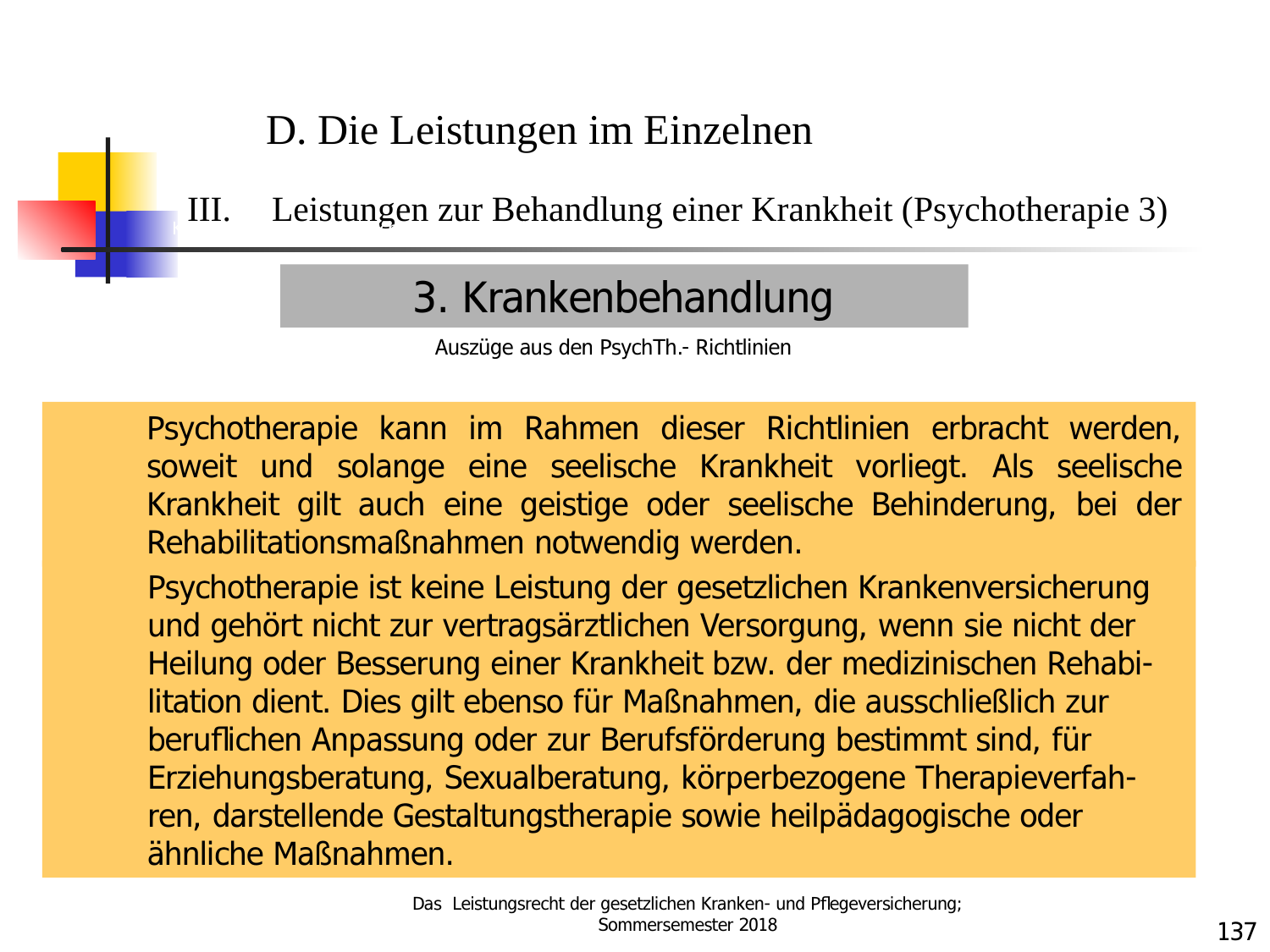

Krankenbehandlung 3 (Psychotherap. Behandlung)
D. Die Leistungen im Einzelnen

Leistungen zur Behandlung einer Krankheit (Psychotherapie 3)
3. Krankenbehandlung
Auszüge aus den PsychTh.- Richtlinien
Psychotherapie kann im Rahmen dieser Richtlinien erbracht werden, soweit und solange eine seelische Krankheit vorliegt. Als seelische Krankheit gilt auch eine geistige oder seelische Behinderung, bei der Rehabilitationsmaßnahmen notwendig werden.
Krankheit
Psychotherapie ist keine Leistung der gesetzlichen Krankenversicherung und gehört nicht zur vertragsärztlichen Versorgung, wenn sie nicht der Heilung oder Besserung einer Krankheit bzw. der medizinischen Rehabi-litation dient. Dies gilt ebenso für Maßnahmen, die ausschließlich zur beruflichen Anpassung oder zur Berufsförderung bestimmt sind, für Erziehungsberatung, Sexualberatung, körperbezogene Therapieverfah-ren, darstellende Gestaltungstherapie sowie heilpädagogische oder ähnliche Maßnahmen.
Das  Leistungsrecht der gesetzlichen Kranken- und Pflegeversicherung; Sommersemester 2018
137